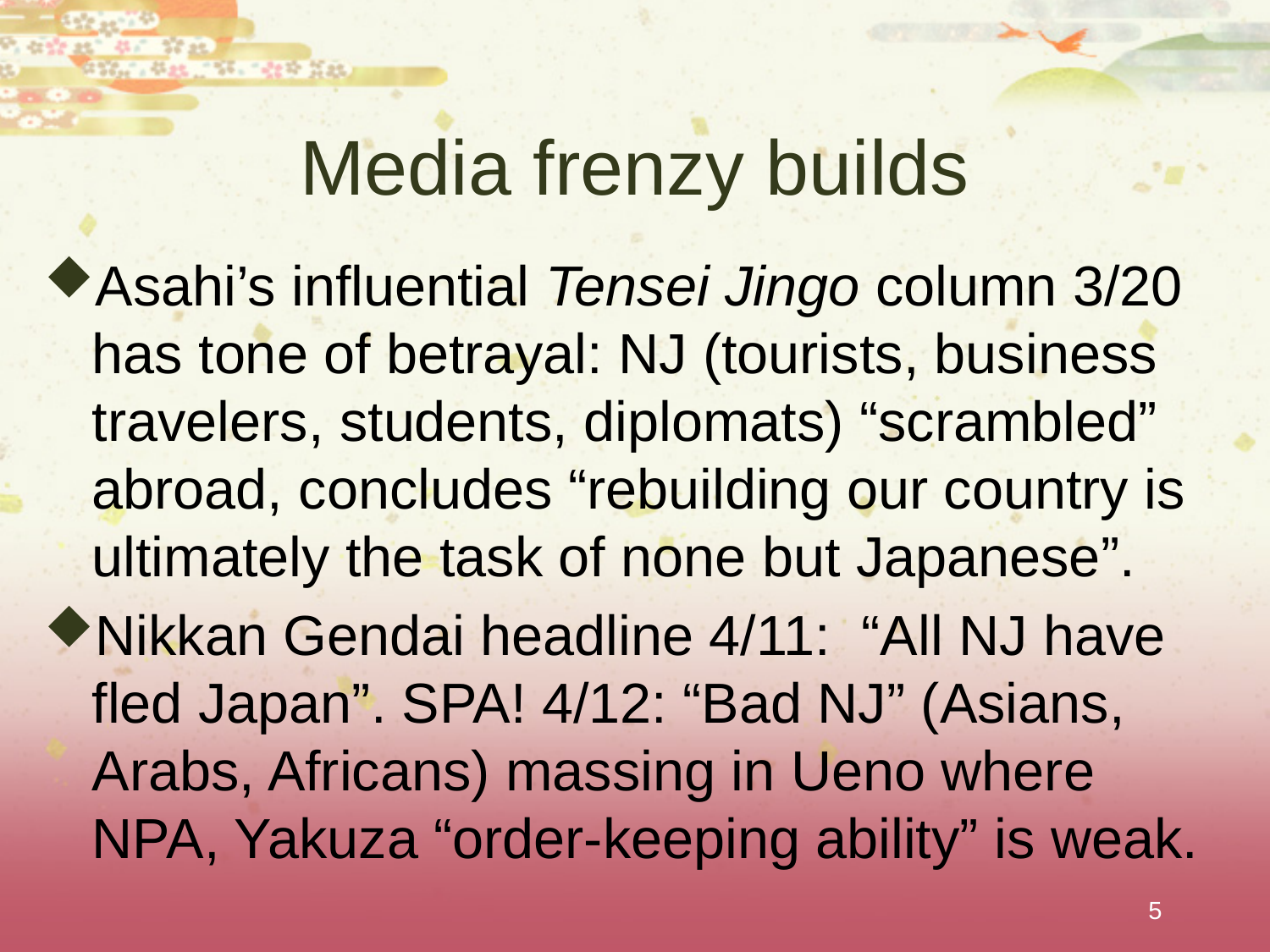

# Media frenzy builds
Asahi’s influential Tensei Jingo column 3/20 has tone of betrayal: NJ (tourists, business travelers, students, diplomats) “scrambled” abroad, concludes “rebuilding our country is ultimately the task of none but Japanese”.
Nikkan Gendai headline 4/11:  “All NJ have fled Japan”. SPA! 4/12: “Bad NJ” (Asians, Arabs, Africans) massing in Ueno where NPA, Yakuza “order-keeping ability” is weak.
5